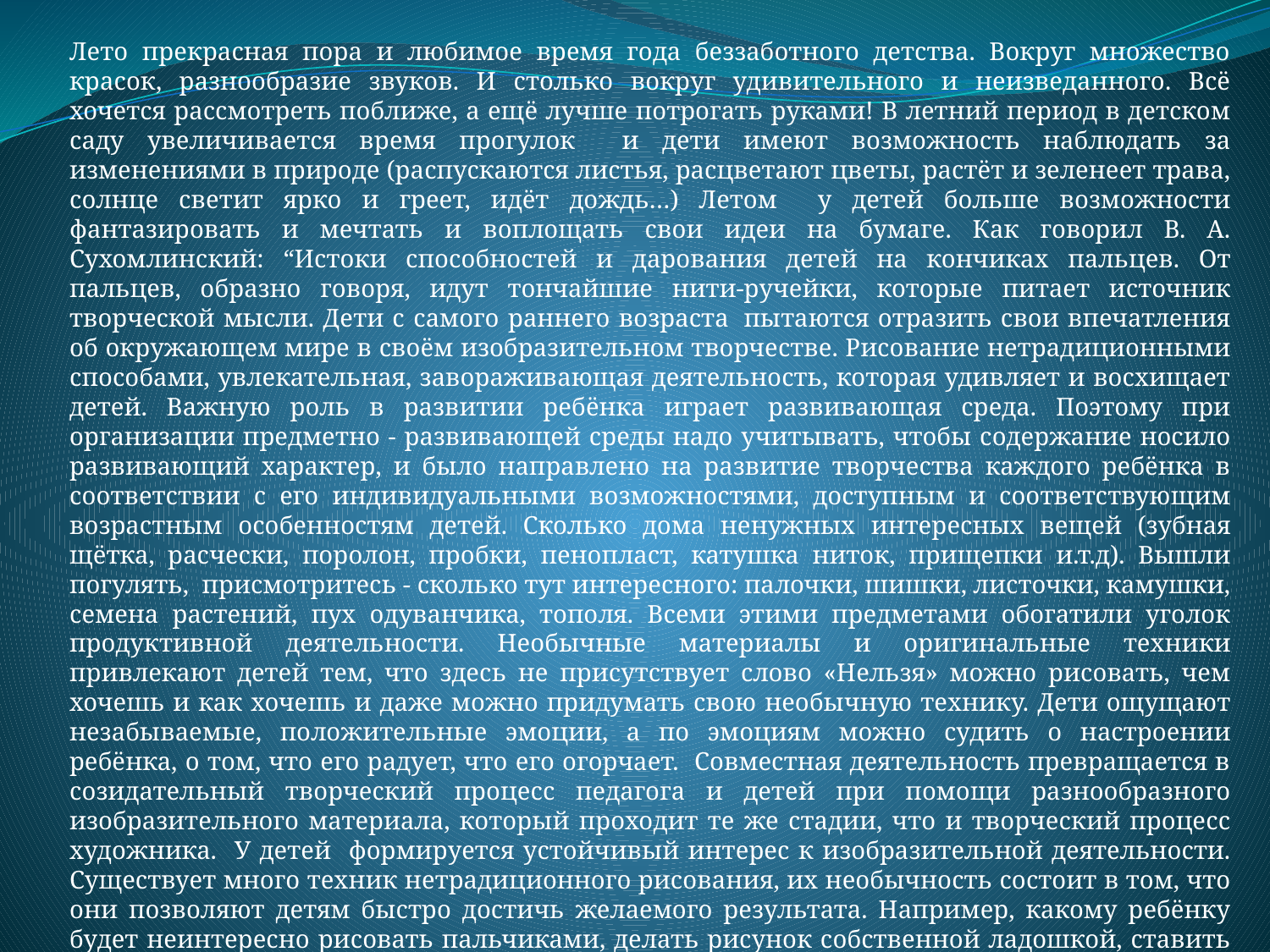

Лето прекрасная пора и любимое время года беззаботного детства. Вокруг множество красок, разнообразие звуков. И столько вокруг удивительного и неизведанного. Всё хочется рассмотреть поближе, а ещё лучше потрогать руками! В летний период в детском саду увеличивается время прогулок  и дети имеют возможность наблюдать за изменениями в природе (распускаются листья, расцветают цветы, растёт и зеленеет трава, солнце светит ярко и греет, идёт дождь…) Летом  у детей больше возможности фантазировать и мечтать и воплощать свои идеи на бумаге. Как говорил В. А. Сухомлинский: “Истоки способностей и дарования детей на кончиках пальцев. От пальцев, образно говоря, идут тончайшие нити-ручейки, которые питает источник творческой мысли. Дети с самого раннего возраста  пытаются отразить свои впечатления об окружающем мире в своём изобразительном творчестве. Рисование нетрадиционными способами, увлекательная, завораживающая деятельность, которая удивляет и восхищает детей. Важную роль в развитии ребёнка играет развивающая среда. Поэтому при организации предметно - развивающей среды надо учитывать, чтобы содержание носило развивающий характер, и было направлено на развитие творчества каждого ребёнка в соответствии с его индивидуальными возможностями, доступным и соответствующим возрастным особенностям детей. Сколько дома ненужных интересных вещей (зубная щётка, расчески, поролон, пробки, пенопласт, катушка ниток, прищепки и.т.д). Вышли погулять,  присмотритесь - сколько тут интересного: палочки, шишки, листочки, камушки, семена растений, пух одуванчика, тополя. Всеми этими предметами обогатили уголок продуктивной деятельности. Необычные материалы и оригинальные техники привлекают детей тем, что здесь не присутствует слово «Нельзя» можно рисовать, чем хочешь и как хочешь и даже можно придумать свою необычную технику. Дети ощущают незабываемые, положительные эмоции, а по эмоциям можно судить о настроении ребёнка, о том, что его радует, что его огорчает.  Совместная деятельность превращается в созидательный творческий процесс педагога и детей при помощи разнообразного изобразительного материала, который проходит те же стадии, что и творческий процесс художника.  У детей  формируется устойчивый интерес к изобразительной деятельности. Существует много техник нетрадиционного рисования, их необычность состоит в том, что они позволяют детям быстро достичь желаемого результата. Например, какому ребёнку будет неинтересно рисовать пальчиками, делать рисунок собственной ладошкой, ставить на бумаге кляксы и получать забавный рисунок.
#